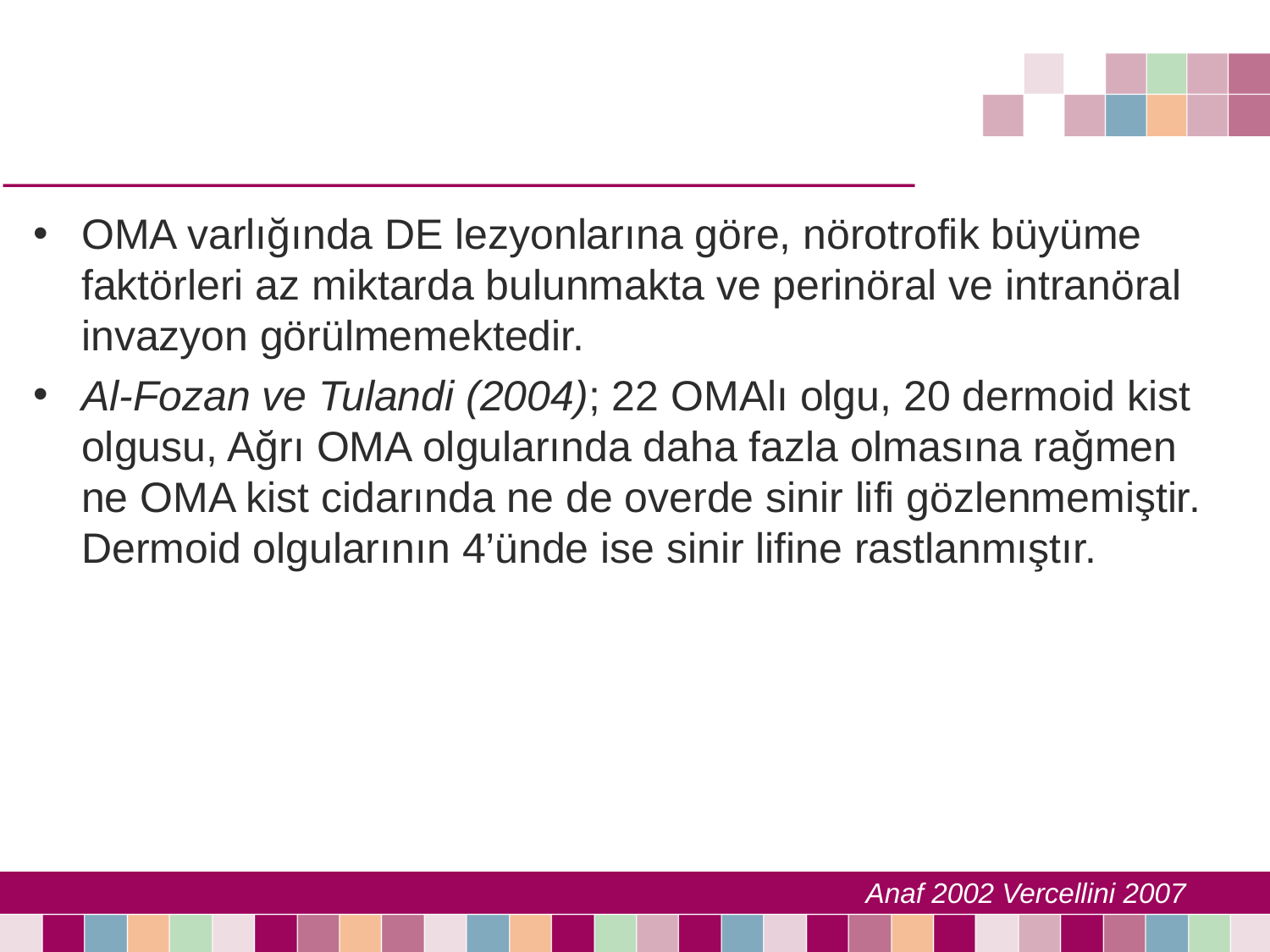

#
OMA varlığında DE lezyonlarına göre, nörotrofik büyüme faktörleri az miktarda bulunmakta ve perinöral ve intranöral invazyon görülmemektedir.
Al-Fozan ve Tulandi (2004); 22 OMAlı olgu, 20 dermoid kist olgusu, Ağrı OMA olgularında daha fazla olmasına rağmen ne OMA kist cidarında ne de overde sinir lifi gözlenmemiştir. Dermoid olgularının 4’ünde ise sinir lifine rastlanmıştır.

Anaf 2002 Vercellini 2007